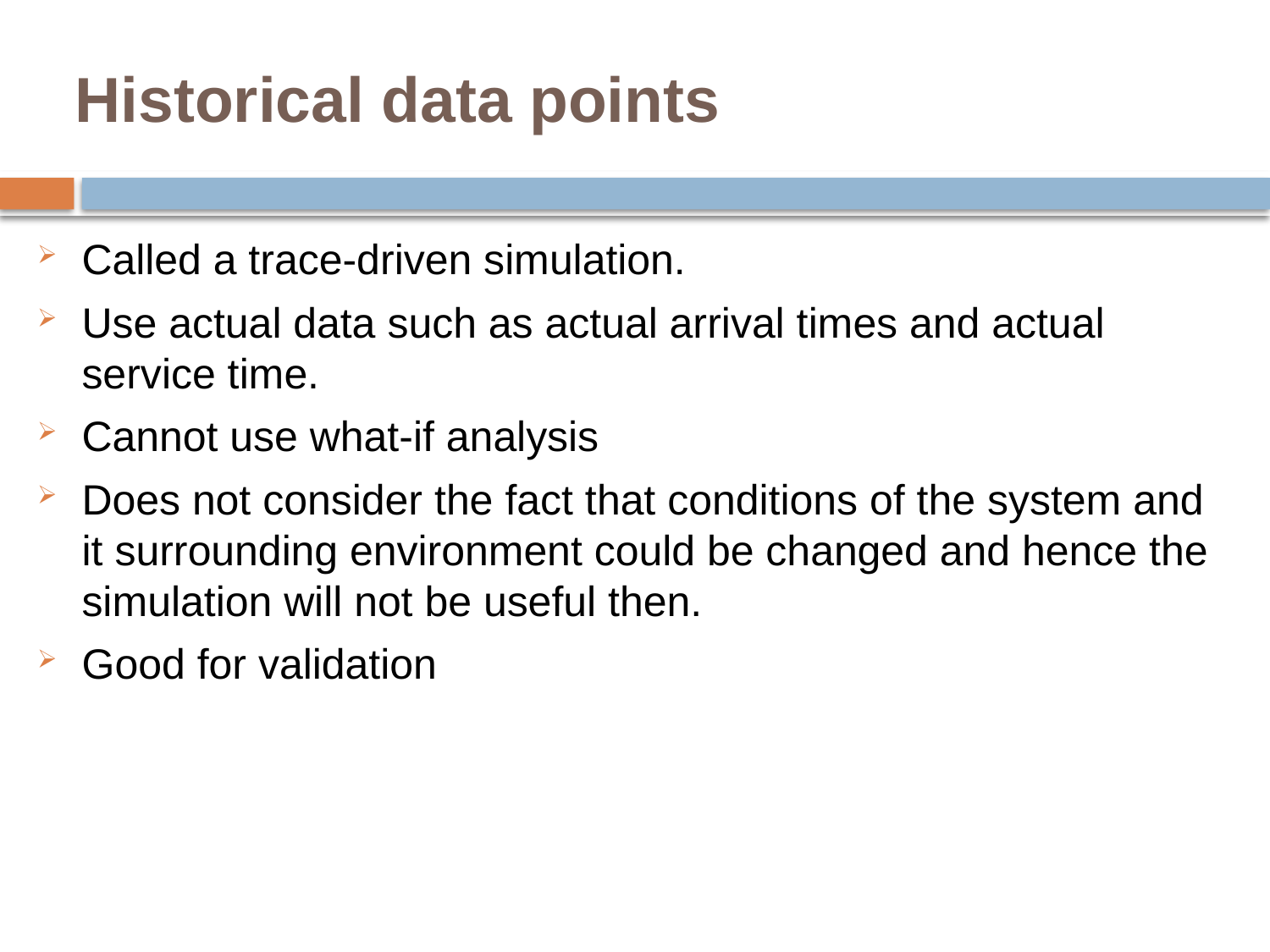

# Historical data points
Called a trace-driven simulation.
Use actual data such as actual arrival times and actual service time.
Cannot use what-if analysis
Does not consider the fact that conditions of the system and it surrounding environment could be changed and hence the simulation will not be useful then.
Good for validation